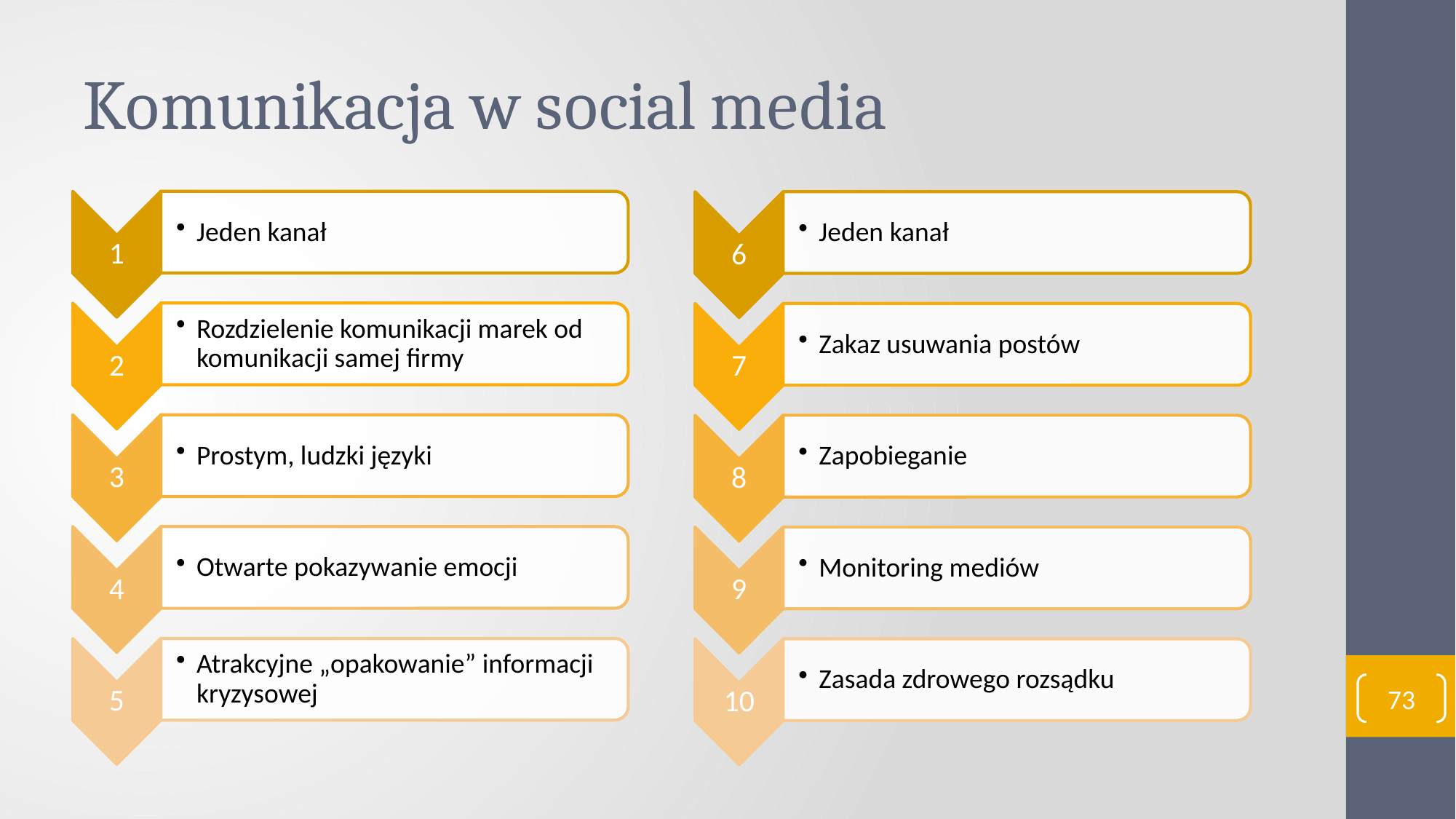

# Komunikacja w social media
1
Jeden kanał
2
Rozdzielenie komunikacji marek od komunikacji samej firmy
3
Prostym, ludzki języki
4
Otwarte pokazywanie emocji
5
Atrakcyjne „opakowanie” informacji kryzysowej
6
Jeden kanał
7
Zakaz usuwania postów
8
Zapobieganie
9
Monitoring mediów
10
Zasada zdrowego rozsądku
73